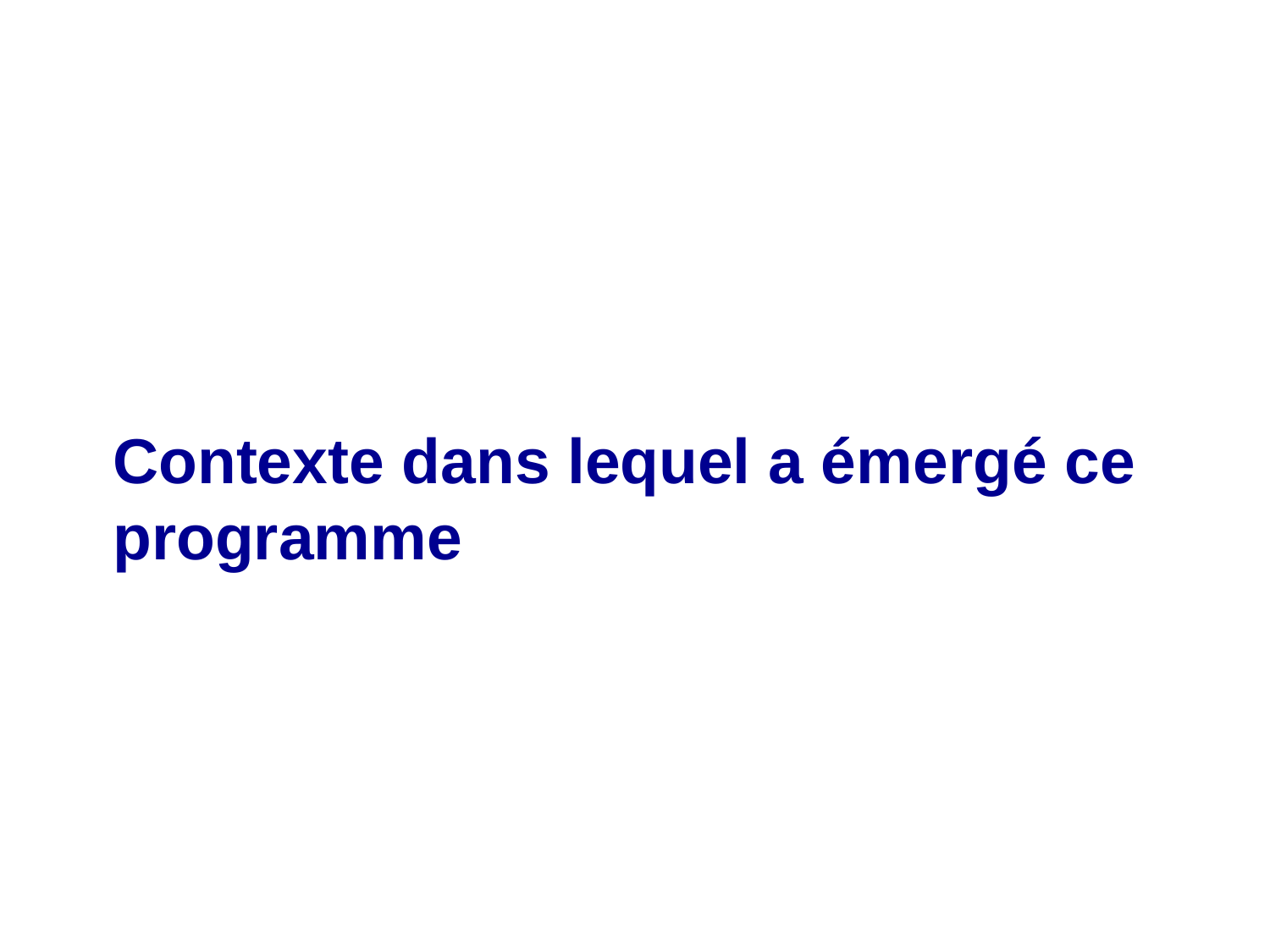

Contexte dans lequel a émergé ce programme